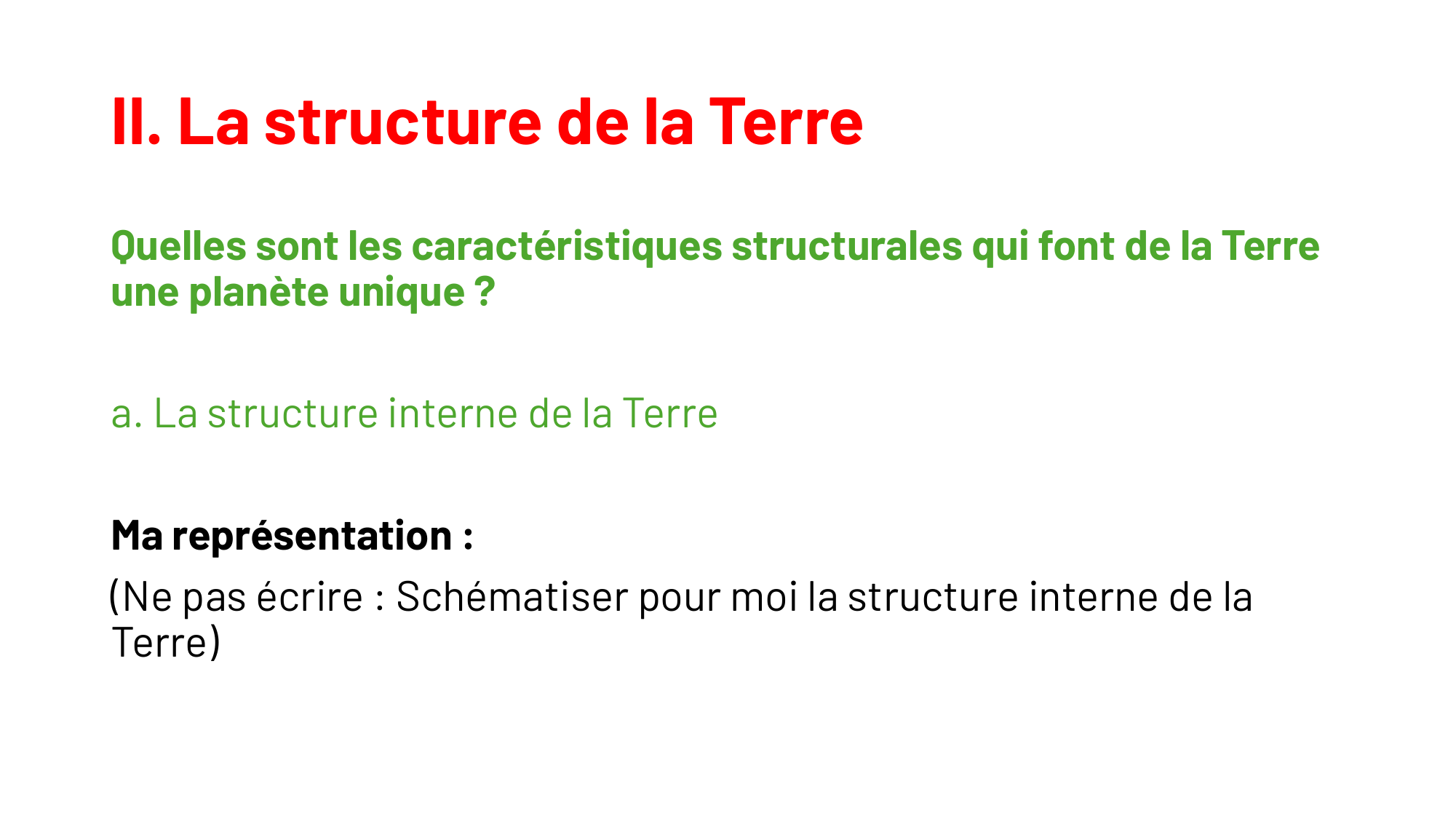

# II. La structure de la Terre
Quelles sont les caractéristiques structurales qui font de la Terre une planète unique ?

a. La structure interne de la Terre

Ma représentation :
(Ne pas écrire : Schématiser pour moi la structure interne de la Terre)